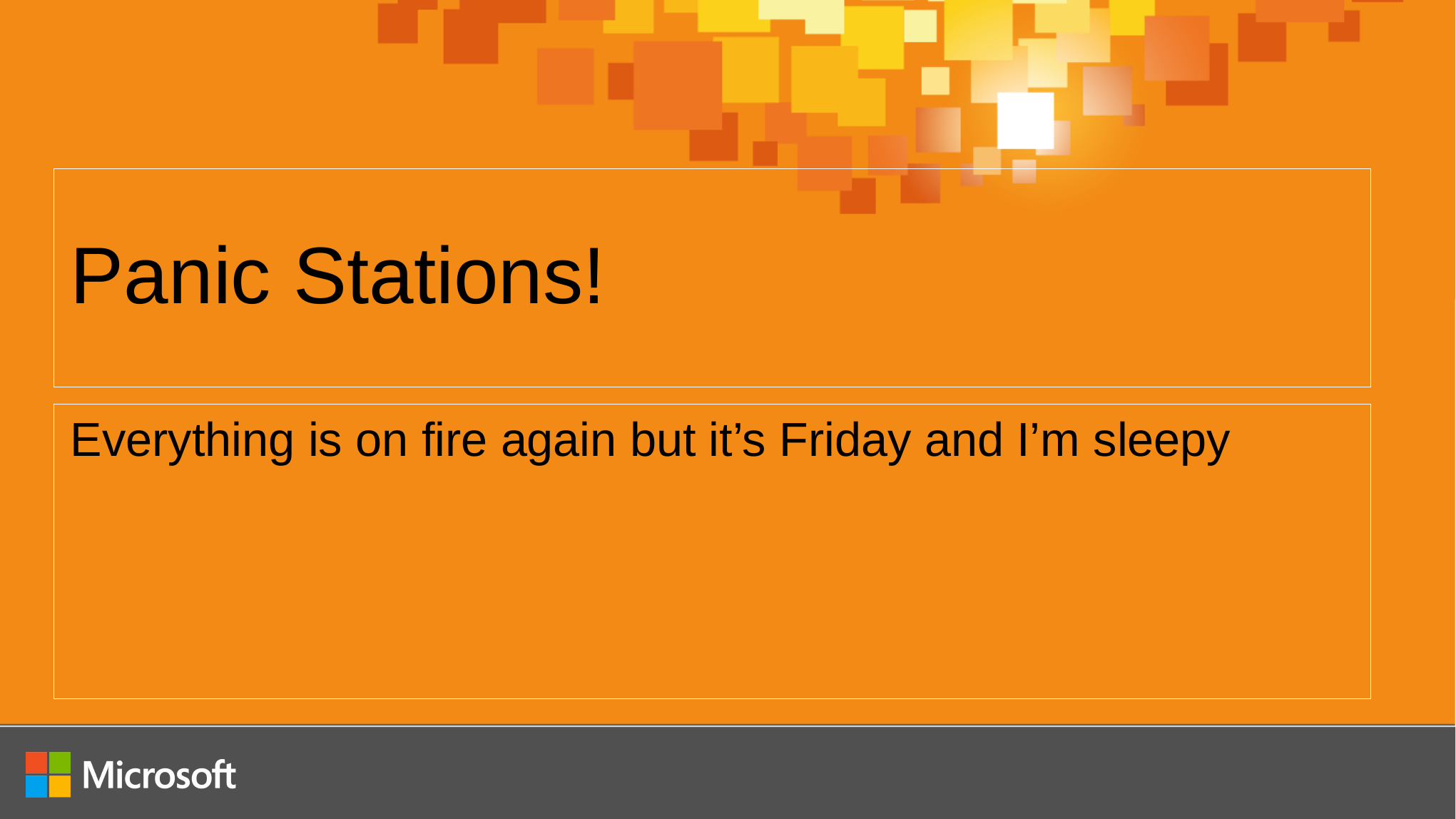

Panic Stations!
Everything is on fire again but it’s Friday and I’m sleepy